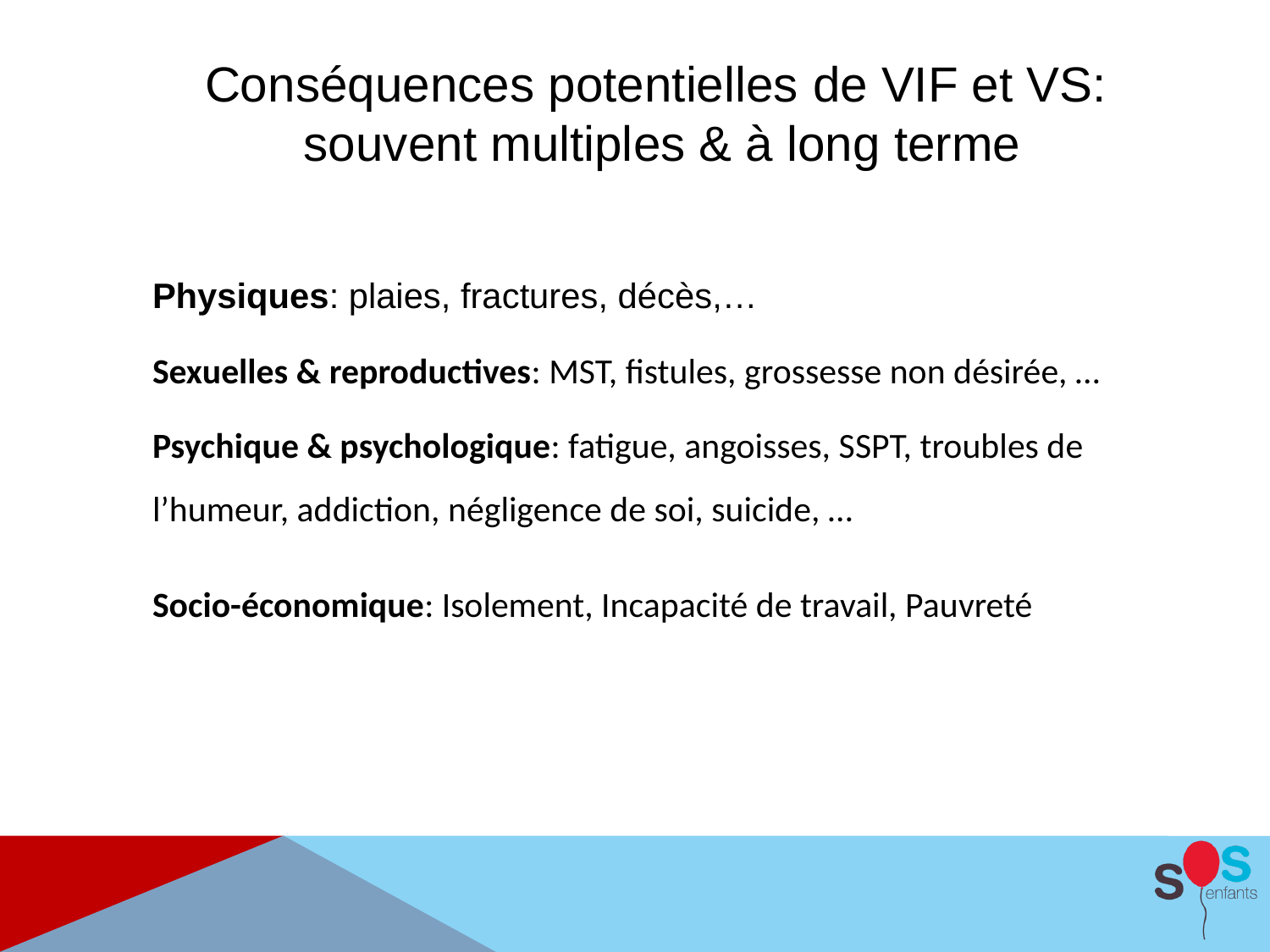

Conséquences potentielles de VIF et VS:
souvent multiples & à long terme
Physiques: plaies, fractures, décès,…
Sexuelles & reproductives: MST, fistules, grossesse non désirée, …
Psychique & psychologique: fatigue, angoisses, SSPT, troubles de l’humeur, addiction, négligence de soi, suicide, …
Socio-économique: Isolement, Incapacité de travail, Pauvreté